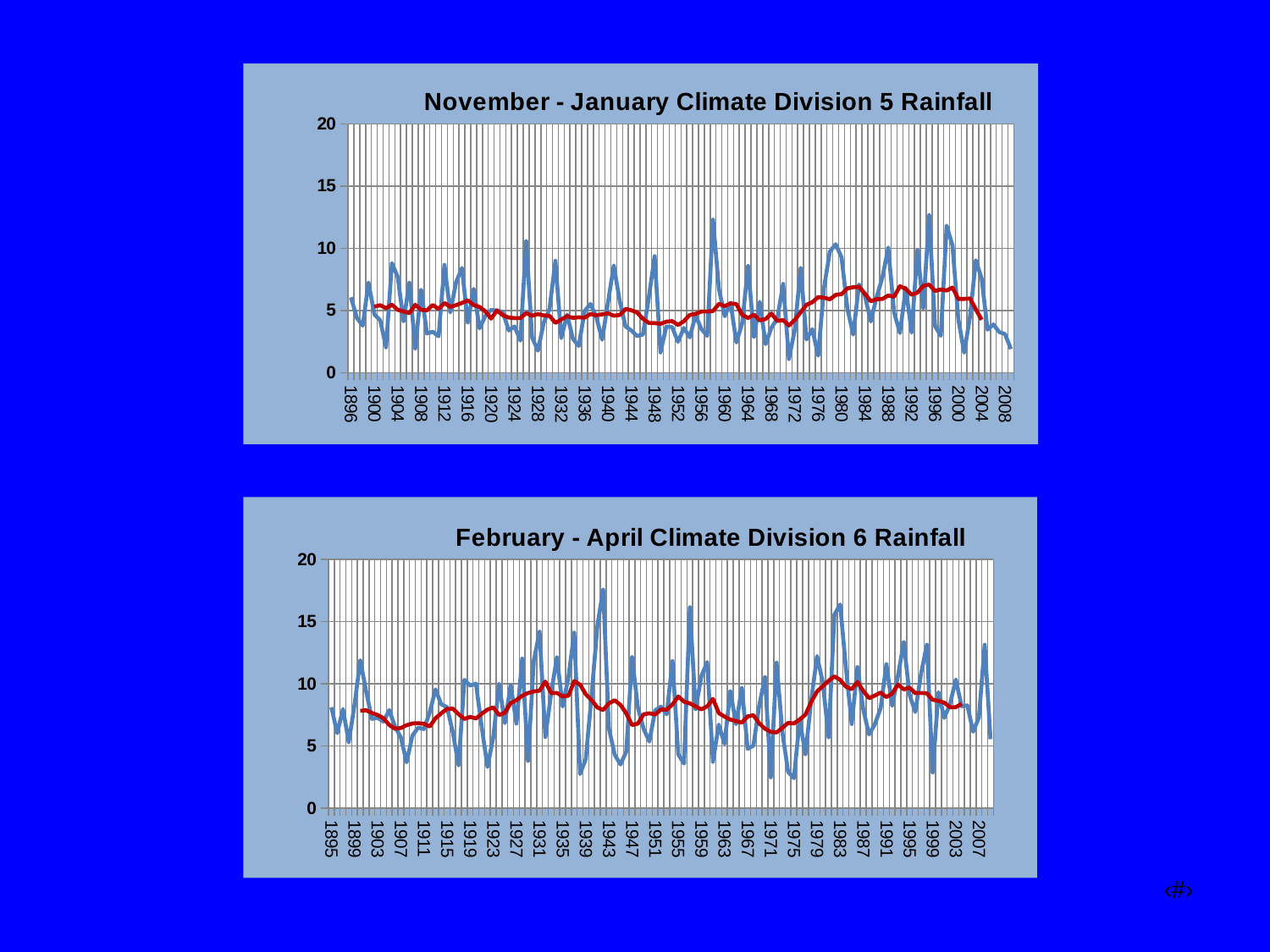

### Chart: November - January Climate Division 5 Rainfall

| Category | Rainfall |  |
|---|---|---|
| 1896 | 6.05 | None |
| 1897 | 4.4 | None |
| 1898 | 3.77 | None |
| 1899 | 7.24 | None |
| 1900 | 4.68 | 5.3020000000000005 |
| 1901 | 4.21 | 5.419000000000001 |
| 1902 | 2.03 | 5.173 |
| 1903 | 8.8 | 5.46 |
| 1904 | 7.7 | 5.05 |
| 1905 | 4.14 | 4.91 |
| 1906 | 7.22 | 4.781000000000002 |
| 1907 | 1.9400000000000004 | 5.444 |
| 1908 | 6.64 | 5.048 |
| 1909 | 3.14 | 5.004999999999998 |
| 1910 | 3.2800000000000002 | 5.432 |
| 1911 | 2.92 | 5.112999999999998 |
| 1912 | 8.66 | 5.5920000000000005 |
| 1913 | 4.84 | 5.2829999999999995 |
| 1914 | 7.270000000000001 | 5.423 |
| 1915 | 8.41 | 5.5989999999999975 |
| 1916 | 4.03 | 5.805999999999997 |
| 1917 | 6.73 | 5.427999999999998 |
| 1918 | 3.55 | 5.282000000000001 |
| 1919 | 4.54 | 4.926000000000001 |
| 1920 | 5.04 | 4.3420000000000005 |
| 1921 | 4.99 | 4.996 |
| 1922 | 4.88 | 4.6069999999999975 |
| 1923 | 3.38 | 4.427999999999997 |
| 1924 | 3.71 | 4.376 |
| 1925 | 2.57 | 4.3839999999999995 |
| 1926 | 10.57 | 4.7829999999999995 |
| 1927 | 2.84 | 4.572000000000001 |
| 1928 | 1.76 | 4.701000000000001 |
| 1929 | 4.02 | 4.6000000000000005 |
| 1930 | 5.119999999999998 | 4.5569999999999995 |
| 1931 | 8.98 | 3.9939999999999998 |
| 1932 | 2.77 | 4.261999999999999 |
| 1933 | 4.67 | 4.534000000000001 |
| 1934 | 2.7 | 4.396000000000001 |
| 1935 | 2.14 | 4.446 |
| 1936 | 4.94 | 4.4090000000000025 |
| 1937 | 5.52 | 4.71 |
| 1938 | 4.48 | 4.6149999999999975 |
| 1939 | 2.64 | 4.683000000000001 |
| 1940 | 5.619999999999998 | 4.762999999999998 |
| 1941 | 8.61 | 4.575 |
| 1942 | 5.78 | 4.624999999999997 |
| 1943 | 3.72 | 5.112999999999998 |
| 1944 | 3.38 | 5.0109999999999975 |
| 1945 | 2.94 | 4.819 |
| 1946 | 3.06 | 4.323999999999998 |
| 1947 | 6.02 | 3.9929999999999986 |
| 1948 | 9.360000000000003 | 3.9799999999999986 |
| 1949 | 1.62 | 3.925 |
| 1950 | 3.7 | 4.0909999999999975 |
| 1951 | 3.66 | 4.136 |
| 1952 | 2.4699999999999998 | 3.8289999999999997 |
| 1953 | 3.59 | 4.122999999999997 |
| 1954 | 2.829999999999999 | 4.6339999999999995 |
| 1955 | 4.6 | 4.7170000000000005 |
| 1956 | 3.51 | 4.912000000000001 |
| 1957 | 2.9499999999999997 | 4.907000000000001 |
| 1958 | 12.3 | 4.948 |
| 1959 | 6.73 | 5.5219999999999985 |
| 1960 | 4.53 | 5.3500000000000005 |
| 1961 | 5.6099999999999985 | 5.5680000000000005 |
| 1962 | 2.42 | 5.502000000000001 |
| 1963 | 4.0 | 4.633 |
| 1964 | 8.57 | 4.393999999999998 |
| 1965 | 2.88 | 4.653999999999998 |
| 1966 | 5.6899999999999995 | 4.202 |
| 1967 | 2.29 | 4.306 |
| 1968 | 3.61 | 4.746 |
| 1969 | 4.34 | 4.154999999999997 |
| 1970 | 7.13 | 4.216 |
| 1971 | 1.09 | 3.7830000000000013 |
| 1972 | 3.46 | 4.235 |
| 1973 | 8.4 | 4.8469999999999995 |
| 1974 | 2.66 | 5.4449999999999985 |
| 1975 | 3.4899999999999998 | 5.659000000000001 |
| 1976 | 1.36 | 6.063000000000001 |
| 1977 | 6.81 | 6.0230000000000015 |
| 1978 | 9.73 | 5.8919999999999995 |
| 1979 | 10.32 | 6.244000000000001 |
| 1980 | 9.27 | 6.305999999999997 |
| 1981 | 5.13 | 6.775999999999999 |
| 1982 | 3.06 | 6.859999999999999 |
| 1983 | 7.09 | 6.891 |
| 1984 | 6.18 | 6.342999999999997 |
| 1985 | 4.1099999999999985 | 5.734 |
| 1986 | 6.06 | 5.901 |
| 1987 | 7.6499999999999995 | 5.919 |
| 1988 | 10.040000000000001 | 6.194999999999997 |
| 1989 | 4.84 | 6.0969999999999995 |
| 1990 | 3.18 | 6.952000000000001 |
| 1991 | 6.8 | 6.721000000000001 |
| 1992 | 3.24 | 6.252000000000001 |
| 1993 | 9.850000000000003 | 6.430000000000002 |
| 1994 | 5.2 | 6.968000000000001 |
| 1995 | 12.66 | 7.077 |
| 1996 | 3.75 | 6.5569999999999995 |
| 1997 | 2.96 | 6.683000000000002 |
| 1998 | 11.82 | 6.6 |
| 1999 | 10.22 | 6.8340000000000005 |
| 2000 | 4.27 | 5.913 |
| 2001 | 1.6 | 5.924999999999998 |
| 2002 | 4.5 | 5.954999999999997 |
| 2003 | 9.02 | 5.081999999999999 |
| 2004 | 7.54 | 4.249 |
| 2005 | 3.4499999999999997 | None |
| 2006 | 3.8699999999999997 | None |
| 2007 | 3.2600000000000002 | None |
| 2008 | 3.09 | None |
| 2009 | 1.8900000000000001 | None |

### Chart: February - April Climate Division 6 Rainfall

| Category | Rainfall |  |
|---|---|---|
| 1895 | 8.1 | None |
| 1896 | 6.02 | None |
| 1897 | 7.96 | None |
| 1898 | 5.28 | None |
| 1899 | 8.32 | None |
| 1900 | 11.89 | 7.812999999999998 |
| 1901 | 9.4 | 7.8649999999999975 |
| 1902 | 7.17 | 7.638000000000001 |
| 1903 | 7.26 | 7.478000000000002 |
| 1904 | 6.95 | 7.226999999999999 |
| 1905 | 7.88 | 6.684999999999998 |
| 1906 | 6.54 | 6.38 |
| 1907 | 5.6899999999999995 | 6.433 |
| 1908 | 3.68 | 6.6610000000000005 |
| 1909 | 5.81 | 6.8 |
| 1910 | 6.4700000000000015 | 6.822999999999999 |
| 1911 | 6.35 | 6.776999999999999 |
| 1912 | 7.7 | 6.552999999999998 |
| 1913 | 9.540000000000001 | 7.2159999999999975 |
| 1914 | 8.34 | 7.619999999999997 |
| 1915 | 8.11 | 7.974000000000001 |
| 1916 | 6.08 | 7.9879999999999995 |
| 1917 | 3.4499999999999997 | 7.548 |
| 1918 | 10.31 | 7.164999999999996 |
| 1919 | 9.850000000000003 | 7.327999999999998 |
| 1920 | 10.01 | 7.2 |
| 1921 | 6.49 | 7.583 |
| 1922 | 3.3 | 7.917 |
| 1923 | 5.71 | 8.088000000000001 |
| 1924 | 9.97 | 7.482000000000001 |
| 1925 | 6.83 | 7.666999999999998 |
| 1926 | 9.91 | 8.436000000000002 |
| 1927 | 6.79 | 8.677000000000001 |
| 1928 | 12.02 | 9.026000000000002 |
| 1929 | 3.79 | 9.241 |
| 1930 | 11.860000000000003 | 9.374000000000002 |
| 1931 | 14.18 | 9.437000000000001 |
| 1932 | 5.71 | 10.169 |
| 1933 | 9.200000000000001 | 9.24 |
| 1934 | 12.12 | 9.256000000000002 |
| 1935 | 8.16 | 8.976000000000003 |
| 1936 | 10.54 | 9.025 |
| 1937 | 14.11 | 10.21 |
| 1938 | 2.73 | 9.929 |
| 1939 | 3.9499999999999997 | 9.146 |
| 1940 | 9.06 | 8.680000000000001 |
| 1941 | 14.67 | 8.081000000000001 |
| 1942 | 17.56 | 7.8839999999999995 |
| 1943 | 6.39 | 8.420000000000002 |
| 1944 | 4.29 | 8.663 |
| 1945 | 3.5 | 8.292 |
| 1946 | 4.55 | 7.610999999999998 |
| 1947 | 12.14 | 6.67 |
| 1948 | 8.09 | 6.784000000000001 |
| 1949 | 6.38 | 7.537000000000001 |
| 1950 | 5.35 | 7.618999999999998 |
| 1951 | 7.8599999999999985 | 7.520999999999996 |
| 1952 | 8.15 | 7.922 |
| 1953 | 7.53 | 7.9079999999999995 |
| 1954 | 11.82 | 8.331000000000001 |
| 1955 | 4.3199999999999985 | 8.970000000000004 |
| 1956 | 3.57 | 8.556000000000003 |
| 1957 | 16.15 | 8.412 |
| 1958 | 7.95 | 8.175000000000002 |
| 1959 | 10.61 | 7.932 |
| 1960 | 11.74 | 8.174000000000001 |
| 1961 | 3.72 | 8.782 |
| 1962 | 6.71 | 7.643000000000001 |
| 1963 | 5.159999999999998 | 7.35 |
| 1964 | 9.39 | 7.112999999999998 |
| 1965 | 6.74 | 6.991999999999999 |
| 1966 | 9.65 | 6.866999999999997 |
| 1967 | 4.76 | 7.3649999999999975 |
| 1968 | 5.02 | 7.461000000000001 |
| 1969 | 8.24 | 6.812999999999998 |
| 1970 | 10.53 | 6.379 |
| 1971 | 2.4699999999999998 | 6.123999999999998 |
| 1972 | 11.69 | 6.080999999999999 |
| 1973 | 6.119999999999998 | 6.447999999999999 |
| 1974 | 2.9099999999999997 | 6.845999999999997 |
| 1975 | 2.4 | 6.802999999999997 |
| 1976 | 7.1 | 7.124999999999995 |
| 1977 | 4.33 | 7.511999999999999 |
| 1978 | 8.69 | 8.537 |
| 1979 | 12.22 | 9.371 |
| 1980 | 10.1 | 9.806000000000003 |
| 1981 | 5.6899999999999995 | 10.23 |
| 1982 | 15.56 | 10.588000000000001 |
| 1983 | 16.37 | 10.311 |
| 1984 | 11.25 | 9.762 |
| 1985 | 6.75 | 9.556000000000003 |
| 1986 | 11.34 | 10.144 |
| 1987 | 7.91 | 9.41 |
| 1988 | 5.92 | 8.837000000000002 |
| 1989 | 6.73 | 9.046000000000001 |
| 1990 | 8.040000000000001 | 9.281 |
| 1991 | 11.57 | 8.919 |
| 1992 | 8.220000000000002 | 9.210999999999999 |
| 1993 | 10.64 | 9.932 |
| 1994 | 13.34 | 9.545000000000002 |
| 1995 | 9.1 | 9.673000000000002 |
| 1996 | 7.72 | 9.241 |
| 1997 | 10.83 | 9.254000000000001 |
| 1998 | 13.13 | 9.224 |
| 1999 | 2.86 | 8.709 |
| 2000 | 9.32 | 8.623999999999999 |
| 2001 | 7.25 | 8.466000000000005 |
| 2002 | 8.350000000000003 | 8.111000000000002 |
| 2003 | 10.34 | 8.111000000000002 |
| 2004 | 8.19 | 8.379000000000005 |
| 2005 | 8.25 | None |
| 2006 | 6.14 | None |
| 2007 | 7.28 | None |
| 2008 | 13.13 | None |
| 2009 | 5.54 | None |
‹#›